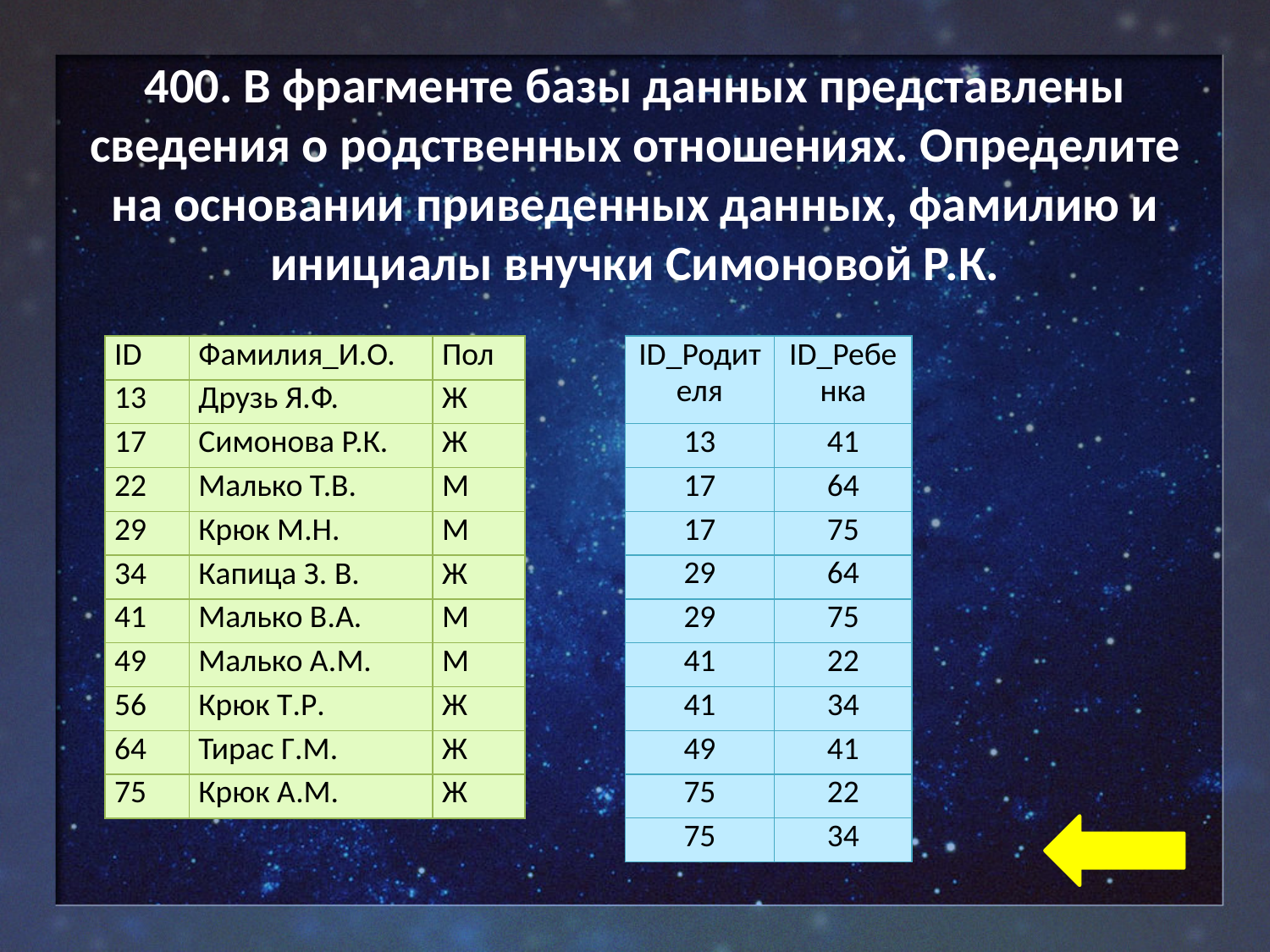

400. В фрагменте базы данных представлены сведения о родственных отношениях. Определите на основании приведенных данных, фамилию и инициалы внучки Симоновой Р.К.
| ID | Фамилия\_И.О. | Пол |
| --- | --- | --- |
| 13 | Друзь Я.Ф. | Ж |
| 17 | Симонова Р.К. | Ж |
| 22 | Малько Т.В. | М |
| 29 | Крюк М.Н. | М |
| 34 | Капица З. В. | Ж |
| 41 | Малько В.А. | М |
| 49 | Малько А.М. | М |
| 56 | Крюк Т.Р. | Ж |
| 64 | Тирас Г.М. | Ж |
| 75 | Крюк А.М. | Ж |
| ID\_Родителя | ID\_Ребенка |
| --- | --- |
| 13 | 41 |
| 17 | 64 |
| 17 | 75 |
| 29 | 64 |
| 29 | 75 |
| 41 | 22 |
| 41 | 34 |
| 49 | 41 |
| 75 | 22 |
| 75 | 34 |